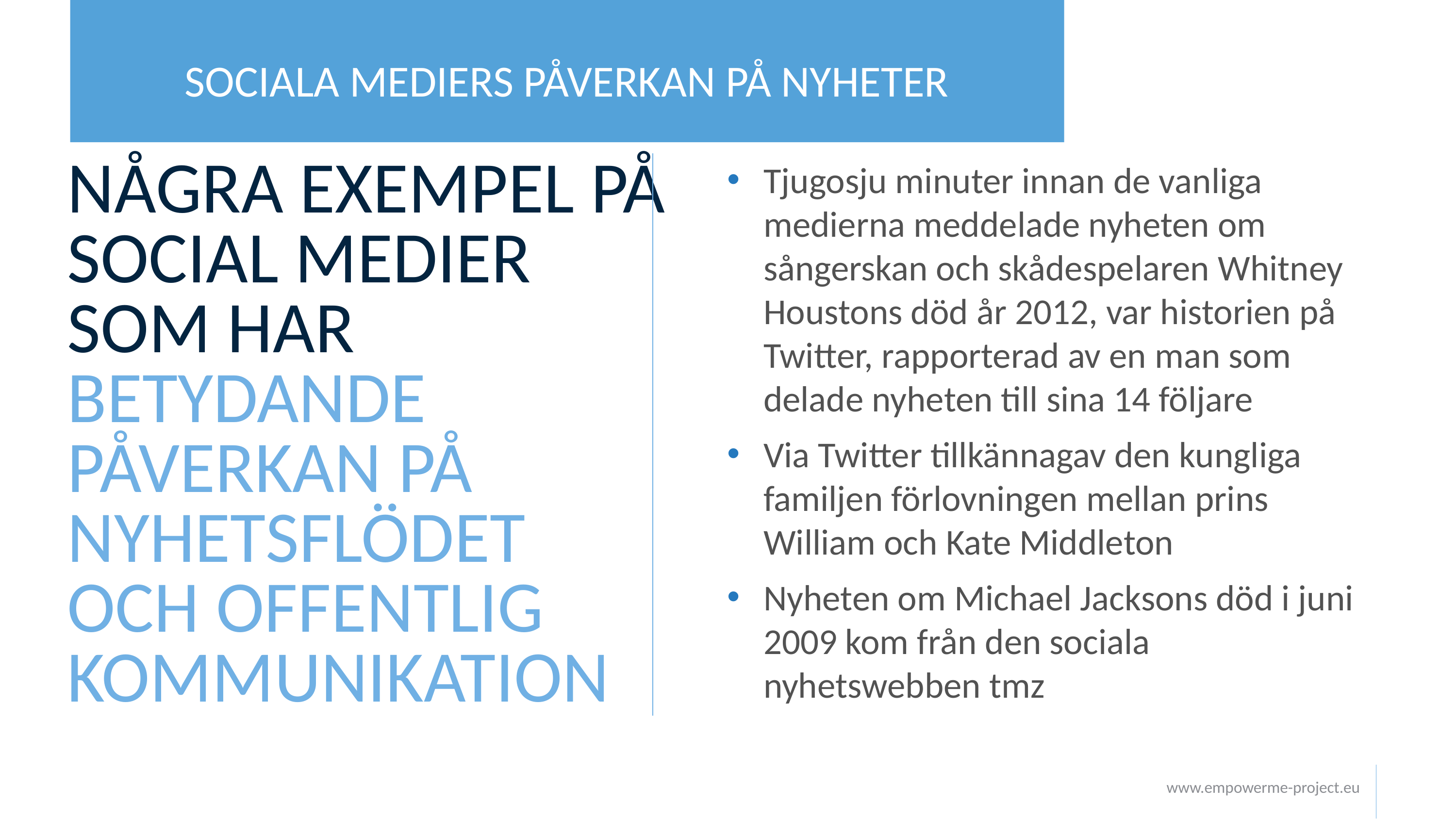

SOCIALA MEDIERS PÅVERKAN PÅ NYHETER
# NÅGRA EXEMPEL PÅ SOCIAL MEDIER SOM HAR BETYDANDE PÅVERKAN PÅ NYHETSFLÖDET  OCH OFFENTLIG KOMMUNIKATION
Tjugosju minuter innan de vanliga medierna meddelade nyheten om sångerskan och skådespelaren Whitney Houstons död år 2012, var historien på Twitter, rapporterad av en man som delade nyheten till sina 14 följare
Via Twitter tillkännagav den kungliga familjen förlovningen mellan prins William och Kate Middleton
Nyheten om Michael Jacksons död i juni 2009 kom från den sociala nyhetswebben tmz

www.empowerme-project.eu